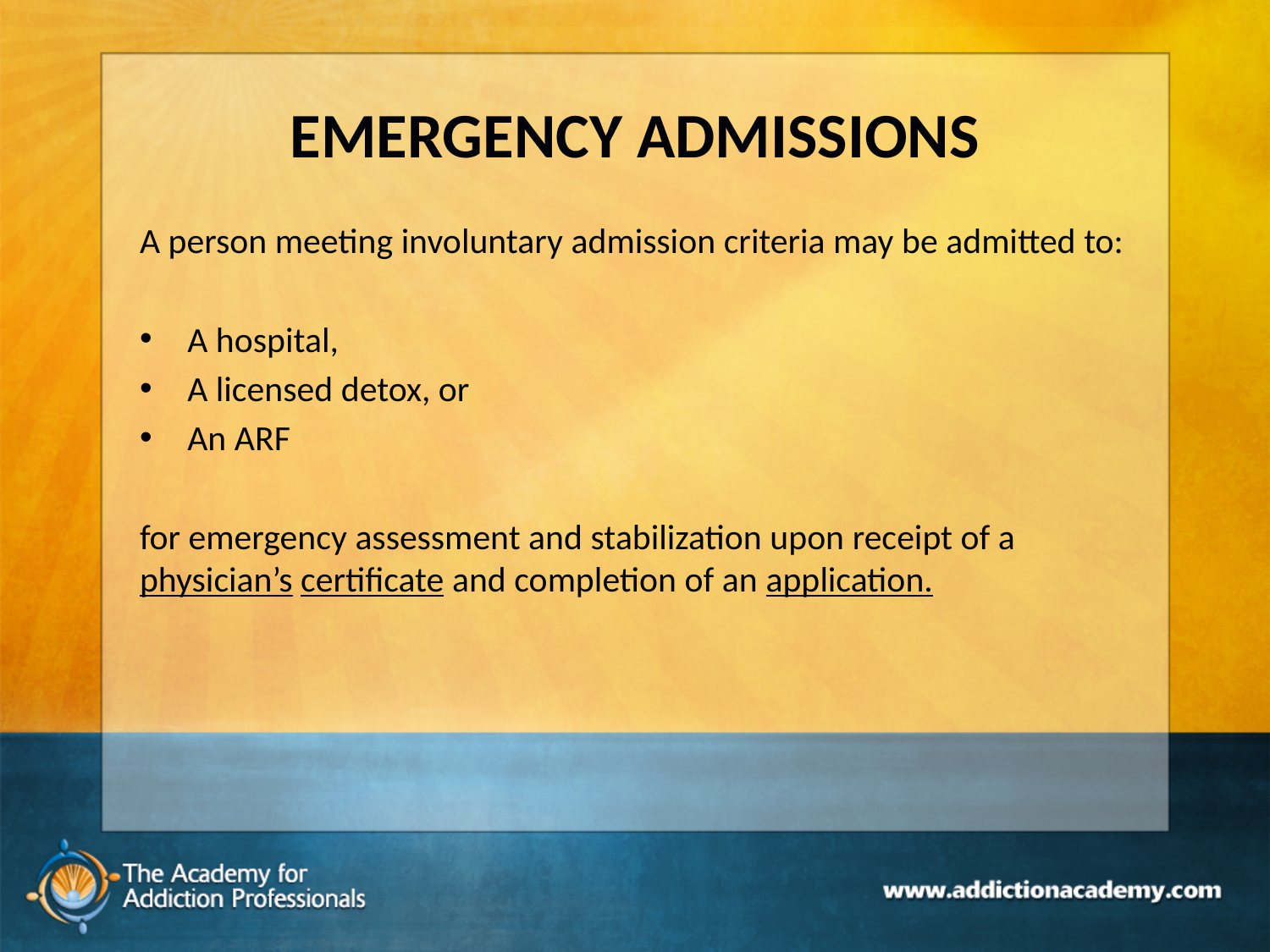

# EMERGENCY ADMISSIONS
A person meeting involuntary admission criteria may be admitted to:

A hospital,
A licensed detox, or
An ARF

for emergency assessment and stabilization upon receipt of a physician’s certificate and completion of an application.
129